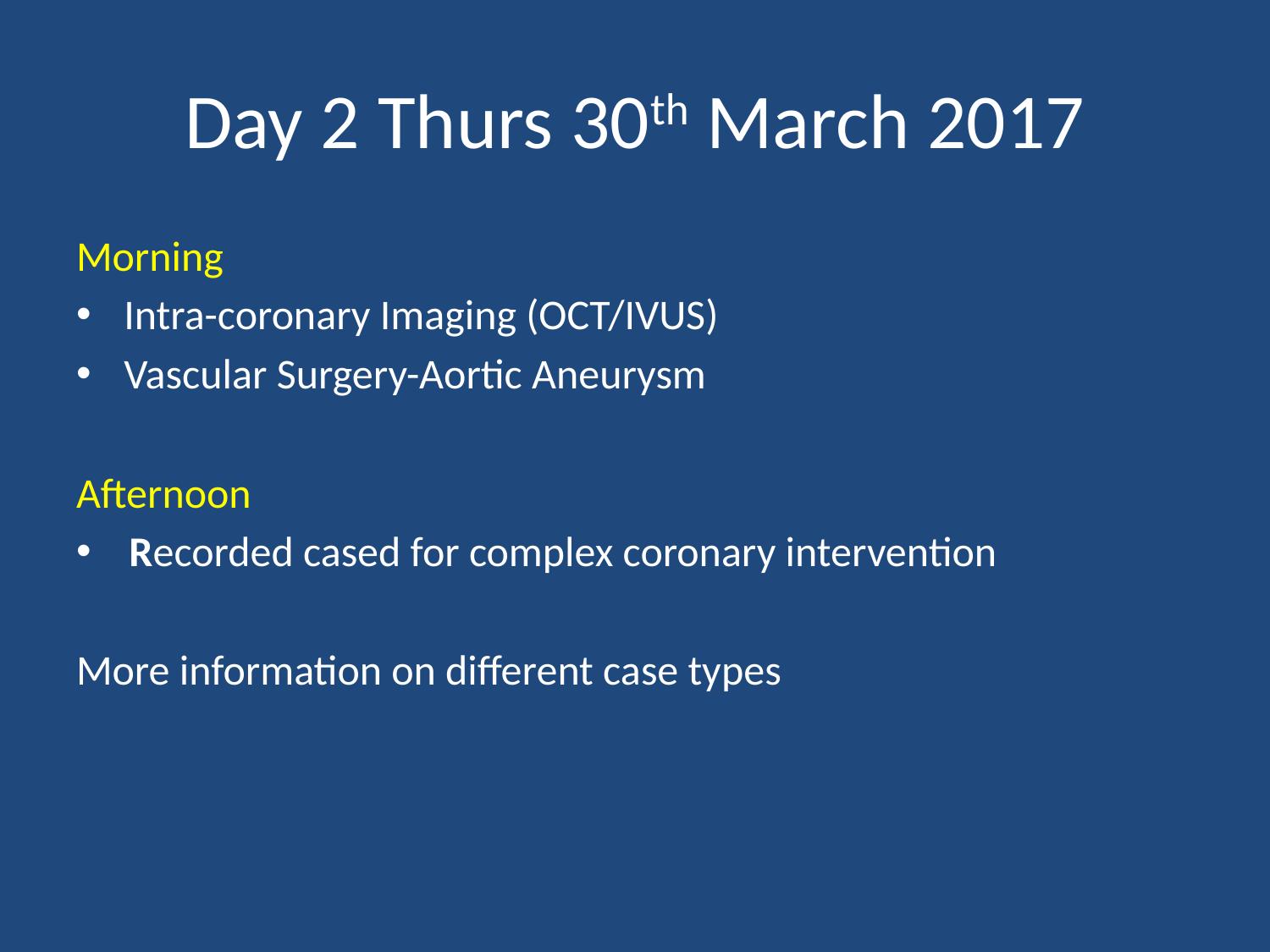

# Day 2 Thurs 30th March 2017
Morning
Intra-coronary Imaging (OCT/IVUS)
Vascular Surgery-Aortic Aneurysm

Afternoon
    Recorded cased for complex coronary intervention

More information on different case types